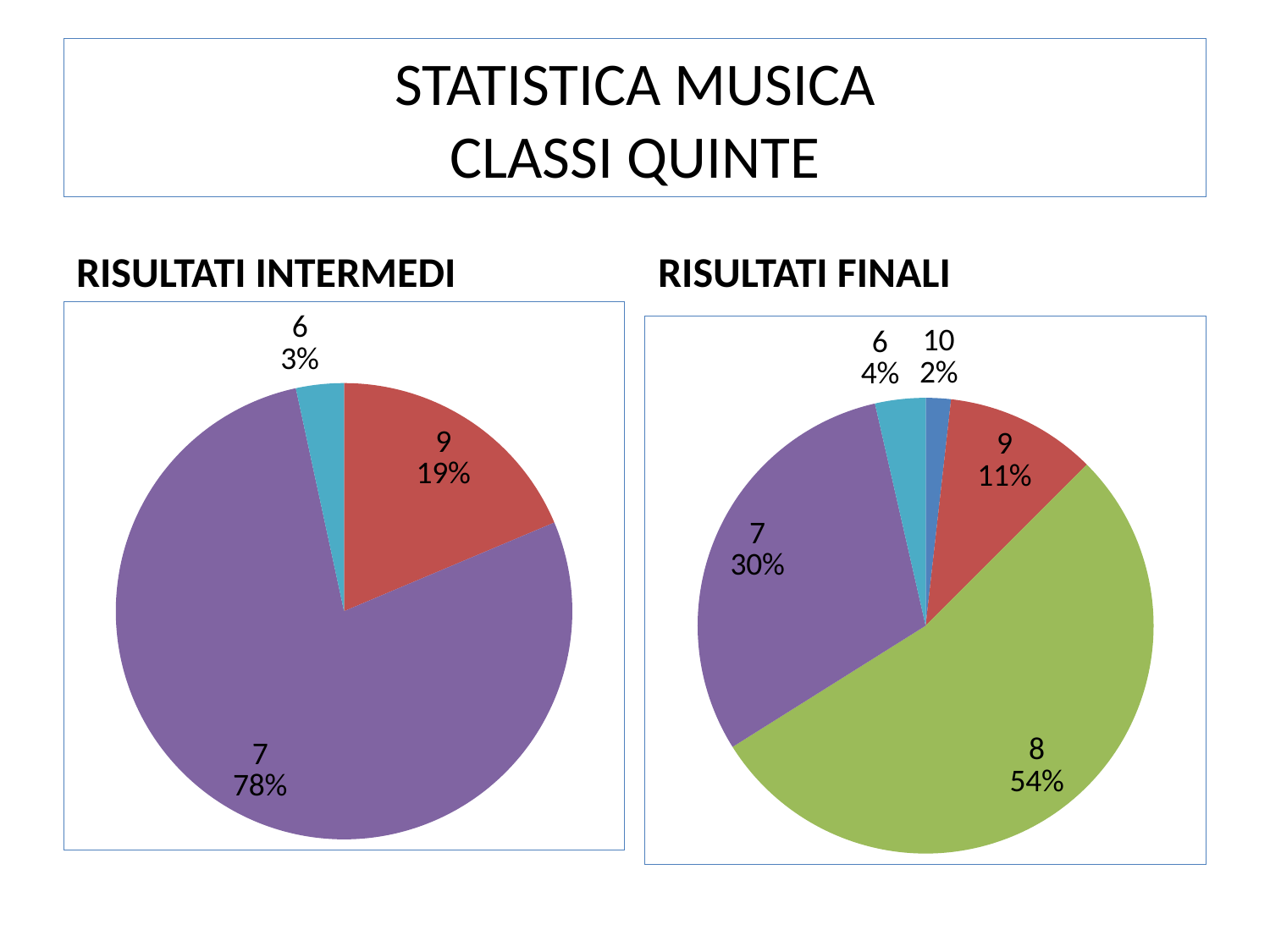

# STATISTICA MUSICA CLASSI QUINTE
RISULTATI INTERMEDI
RISULTATI FINALI

### Chart

| Category | C.quinte |
|---|---|
| 10 | 0.0 |
| 9 | 11.0 |
| 8 | 0.0 |
| 7 | 46.0 |
| 6 | 2.0 |
| 5 | 0.0 |

### Chart

| Category | C.quinte |
|---|---|
| 10 | 1.0 |
| 9 | 6.0 |
| 8 | 30.0 |
| 7 | 17.0 |
| 6 | 2.0 |
| 5 | 0.0 |